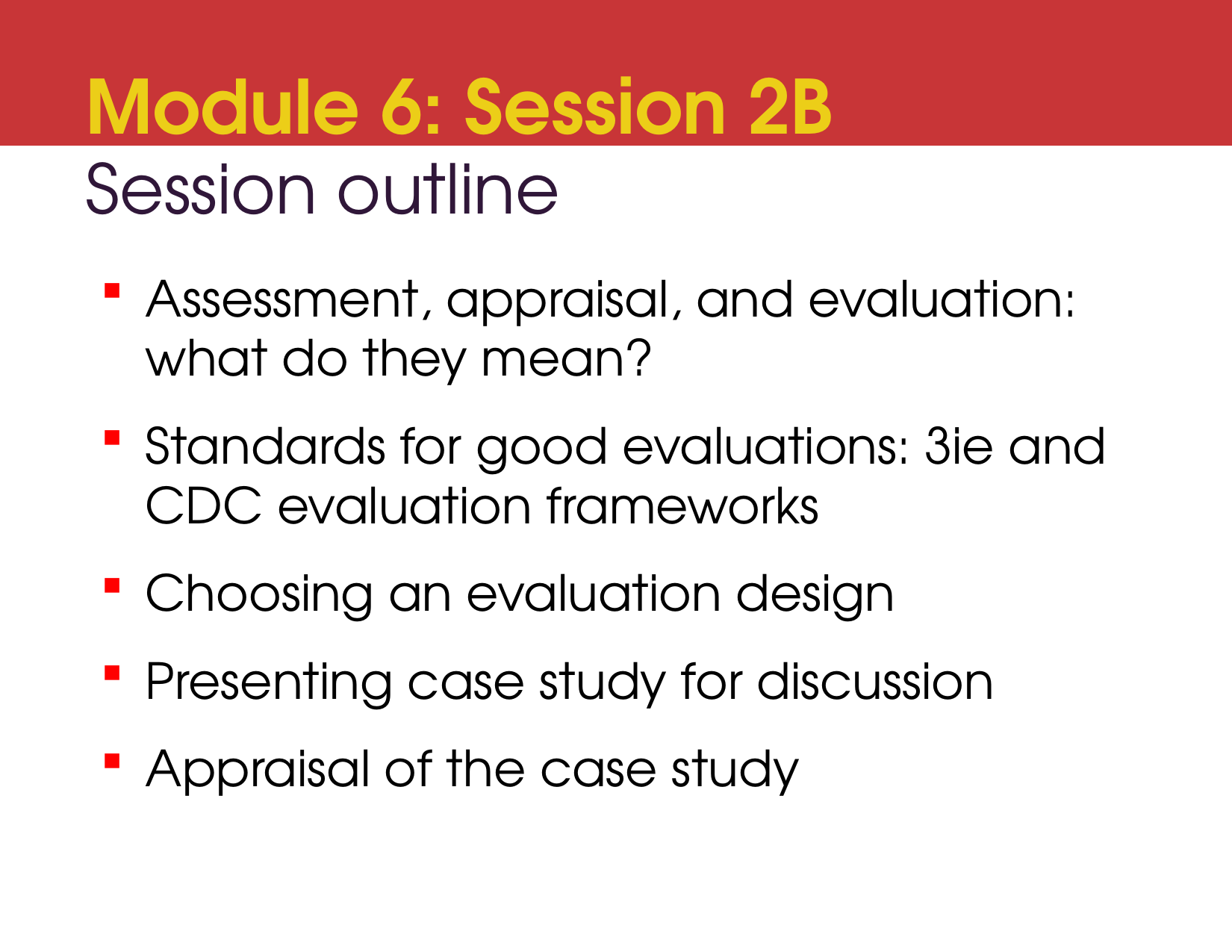

# Module 6: Session 2B
Session outline
Assessment, appraisal, and evaluation: what do they mean?
Standards for good evaluations: 3ie and CDC evaluation frameworks
Choosing an evaluation design
Presenting case study for discussion
Appraisal of the case study